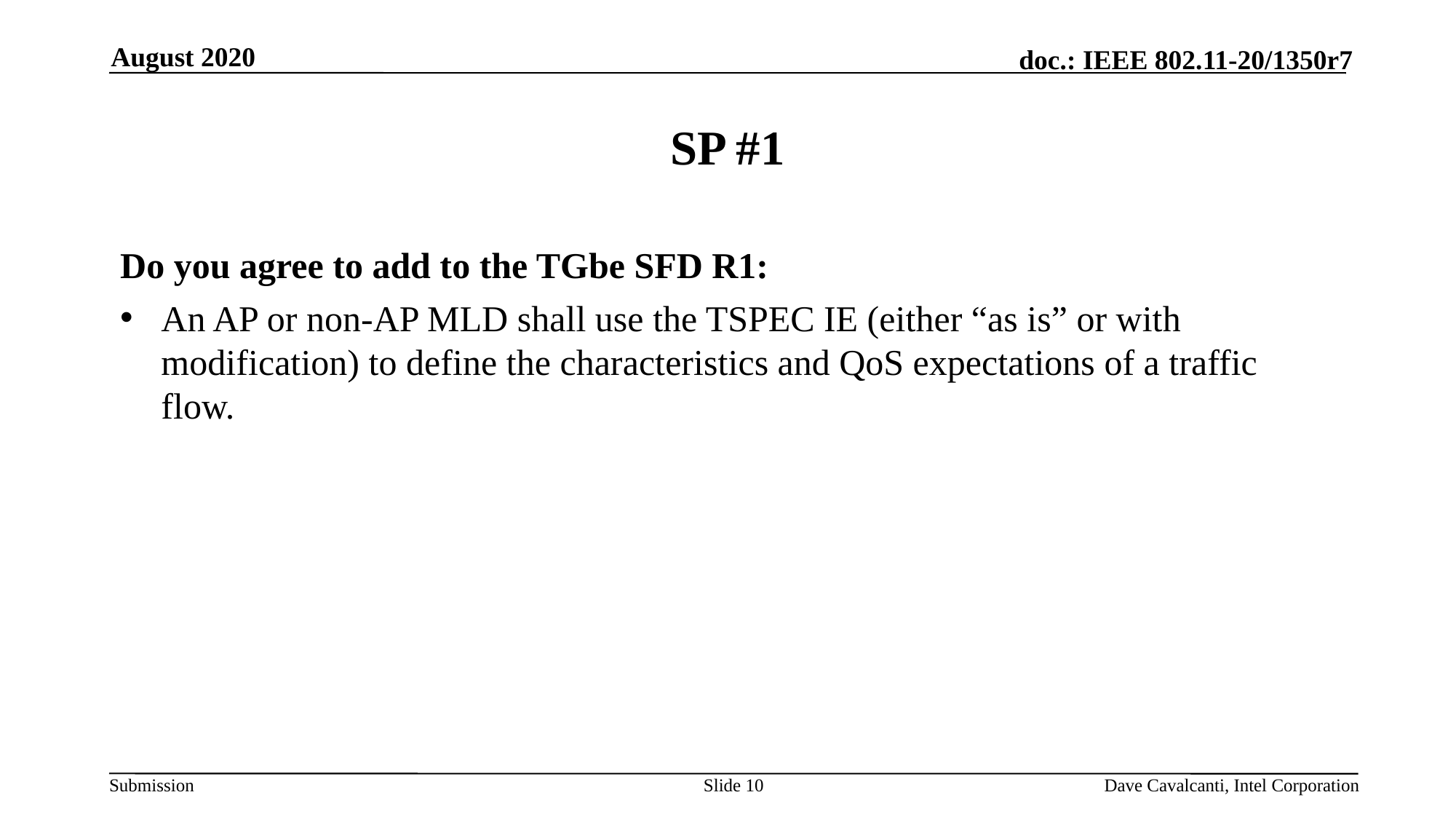

August 2020
# SP #1
Do you agree to add to the TGbe SFD R1:
An AP or non-AP MLD shall use the TSPEC IE (either “as is” or with modification) to define the characteristics and QoS expectations of a traffic flow.

Slide 10
Dave Cavalcanti, Intel Corporation